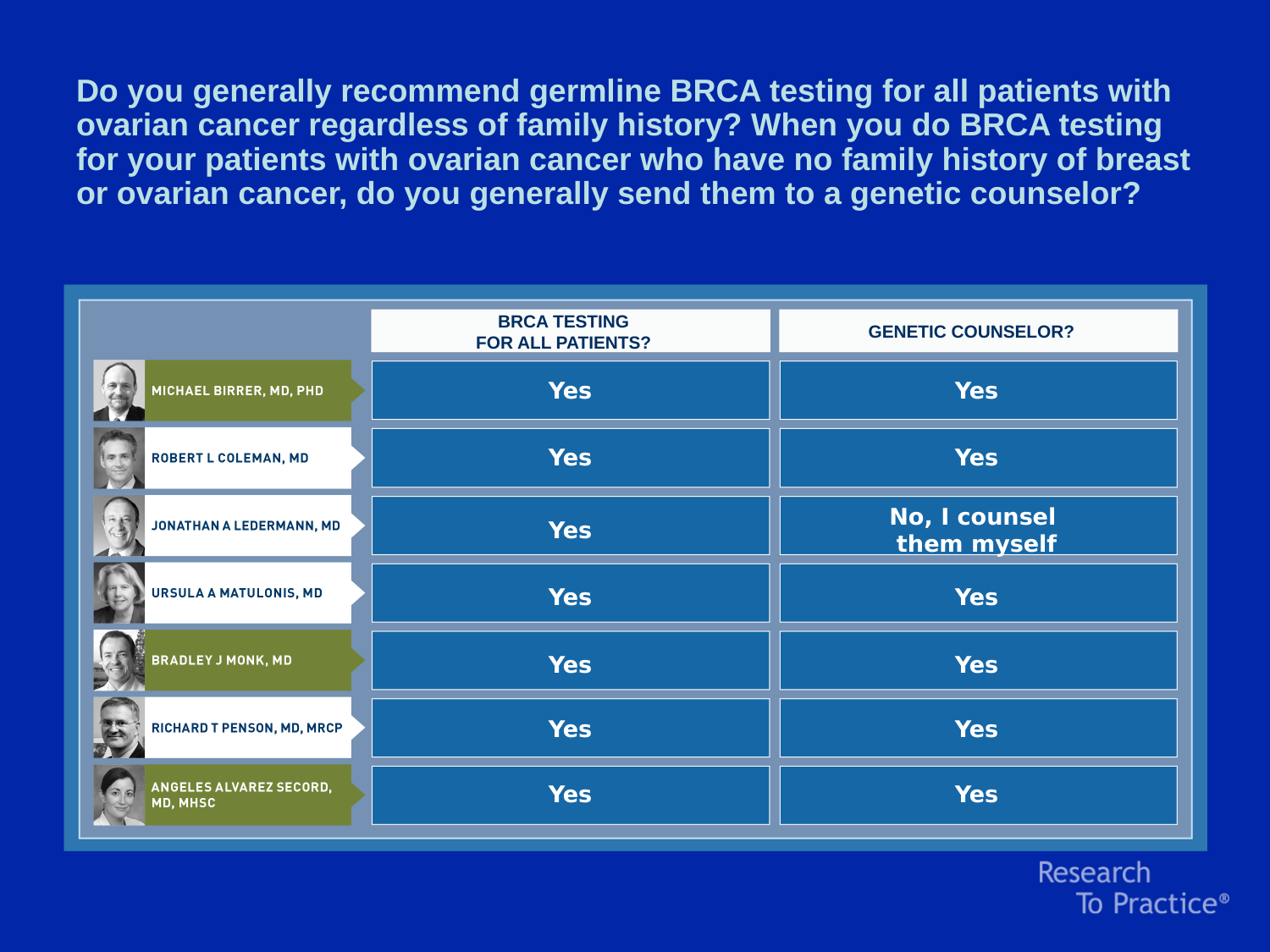

Do you generally recommend germline BRCA testing for all patients with ovarian cancer regardless of family history? When you do BRCA testing for your patients with ovarian cancer who have no family history of breast or ovarian cancer, do you generally send them to a genetic counselor?
BRCA TESTING
FOR ALL PATIENTS?
GENETIC COUNSELOR?
Yes
Yes
Yes
Yes
Yes
No, I counsel
them myself
Yes
Yes
Yes
Yes
Yes
Yes
Yes
Yes